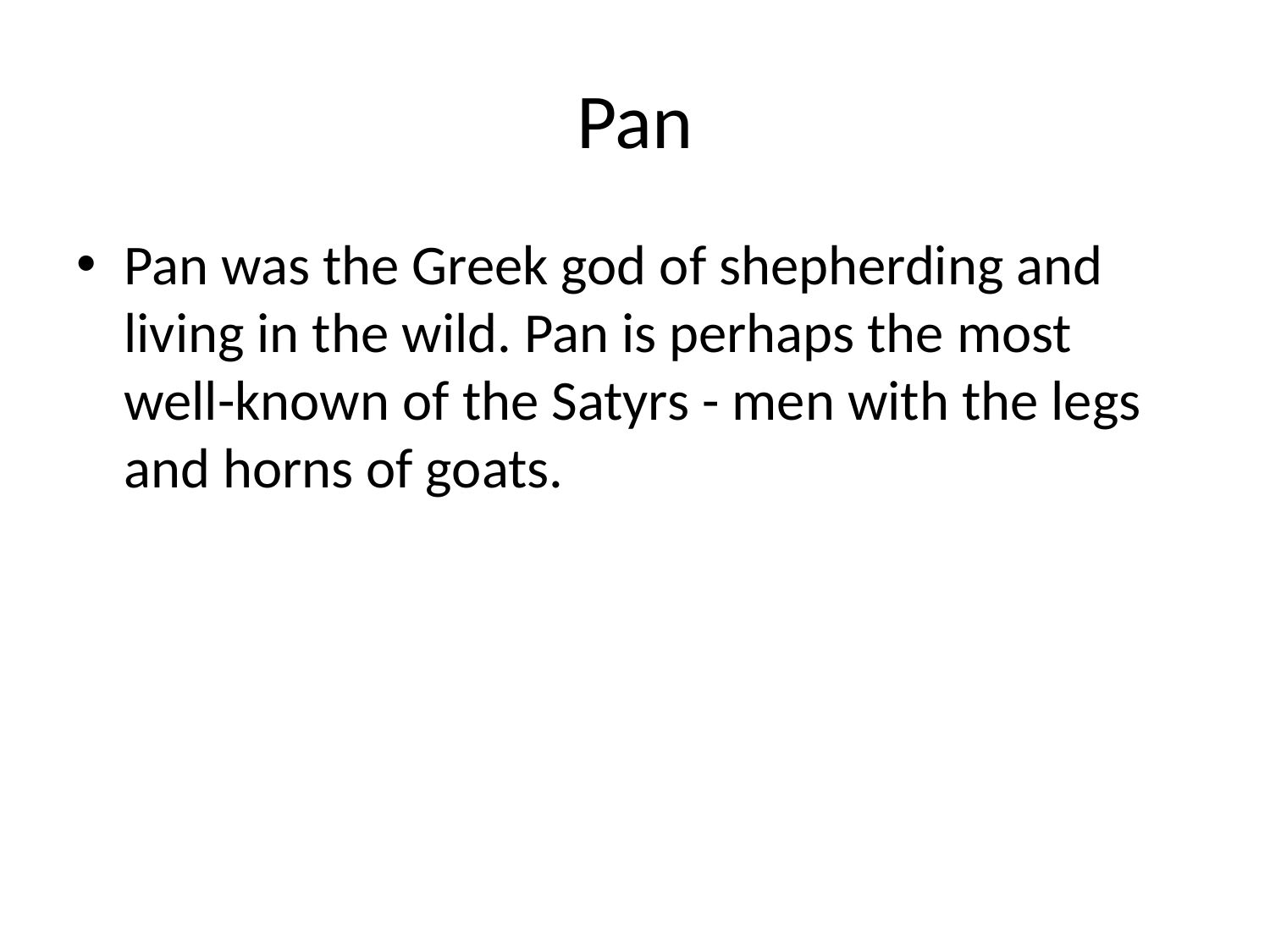

# Pan
Pan was the Greek god of shepherding and living in the wild. Pan is perhaps the most well-known of the Satyrs - men with the legs and horns of goats.